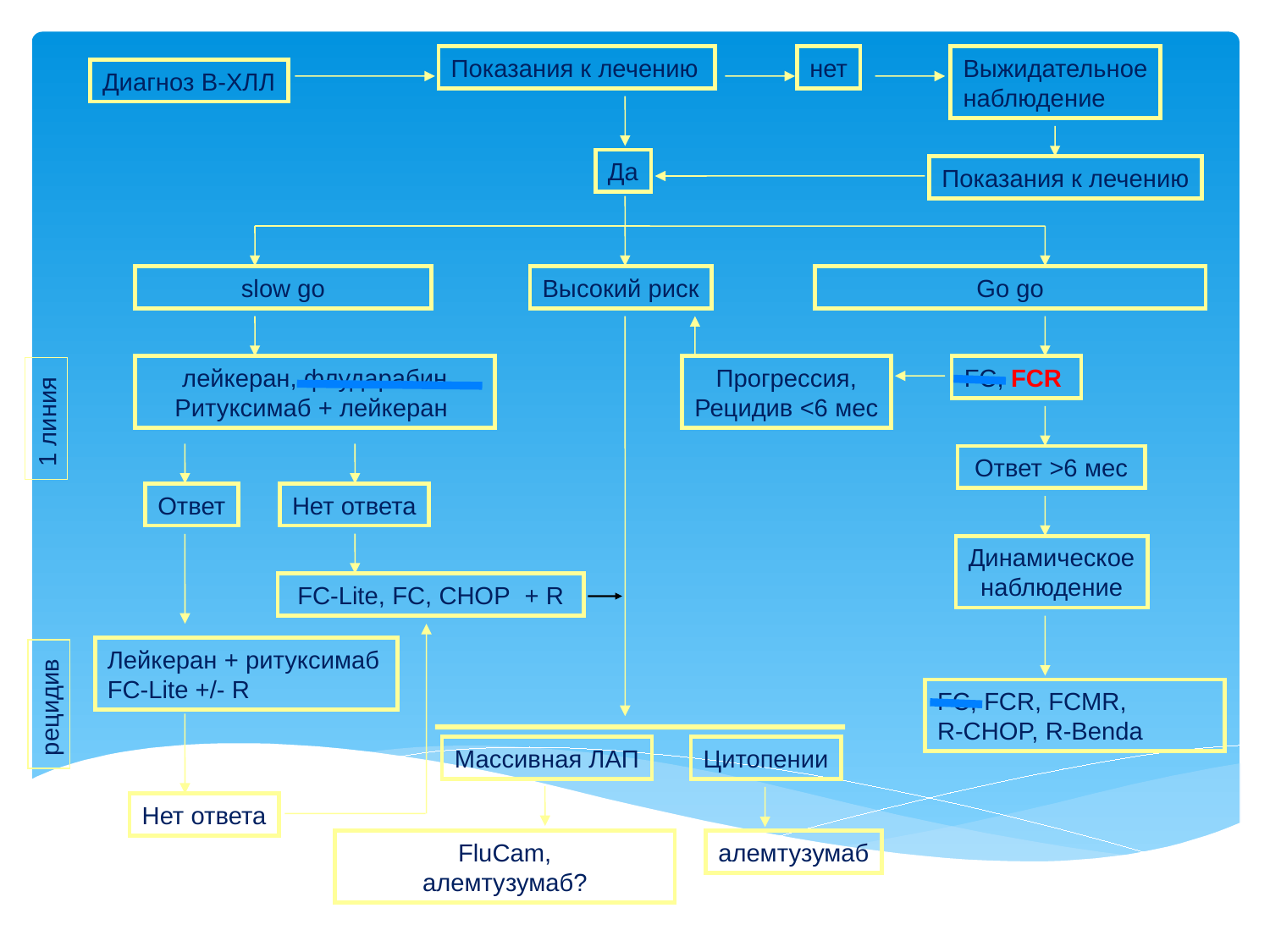

Выжидательное
наблюдение
Показания к лечению
нет
Диагноз В-ХЛЛ

Да
Показания к лечению

slow go
Высокий риск
Go go

лейкеран, флударабин
Ритуксимаб + лейкеран
Прогрессия,
Рецидив <6 мес
FC, FCR

1 линия

Ответ >6 мес
Ответ
Нет ответа

Динамическое
наблюдение
FC-Lite, FC, CHOP  + R

Лейкеран + ритуксимаб
FC-Lite +/- R
FC, FCR, FCMR,
R-CHOP, R-Benda
рецидив

Массивная ЛАП
Цитопении

Нет ответа

FluСam,
алемтузумаб?
алемтузумаб